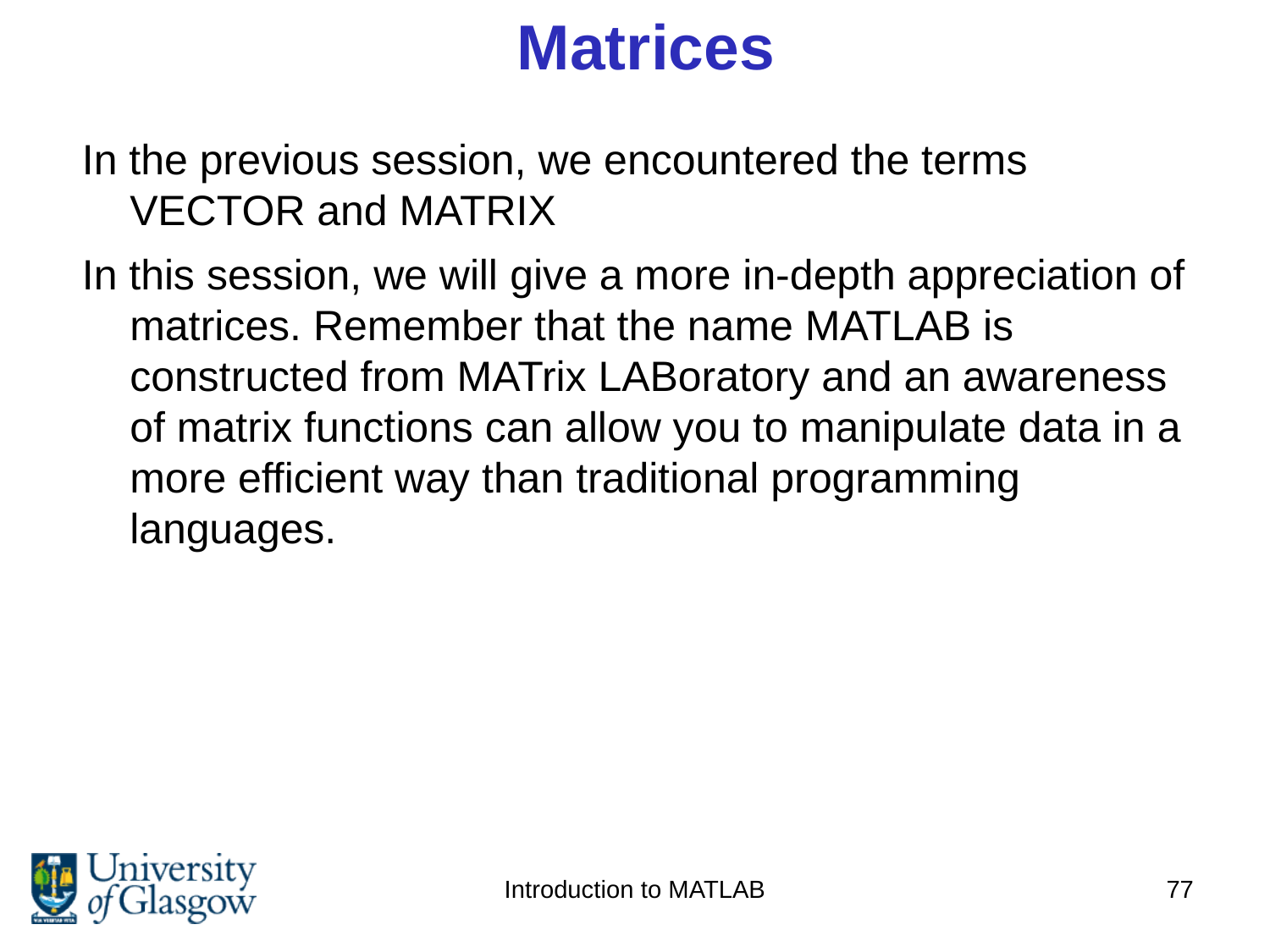

# Matrices
In the previous session, we encountered the terms VECTOR and MATRIX
In this session, we will give a more in-depth appreciation of matrices. Remember that the name MATLAB is constructed from MATrix LABoratory and an awareness of matrix functions can allow you to manipulate data in a more efficient way than traditional programming languages.
Introduction to MATLAB
77